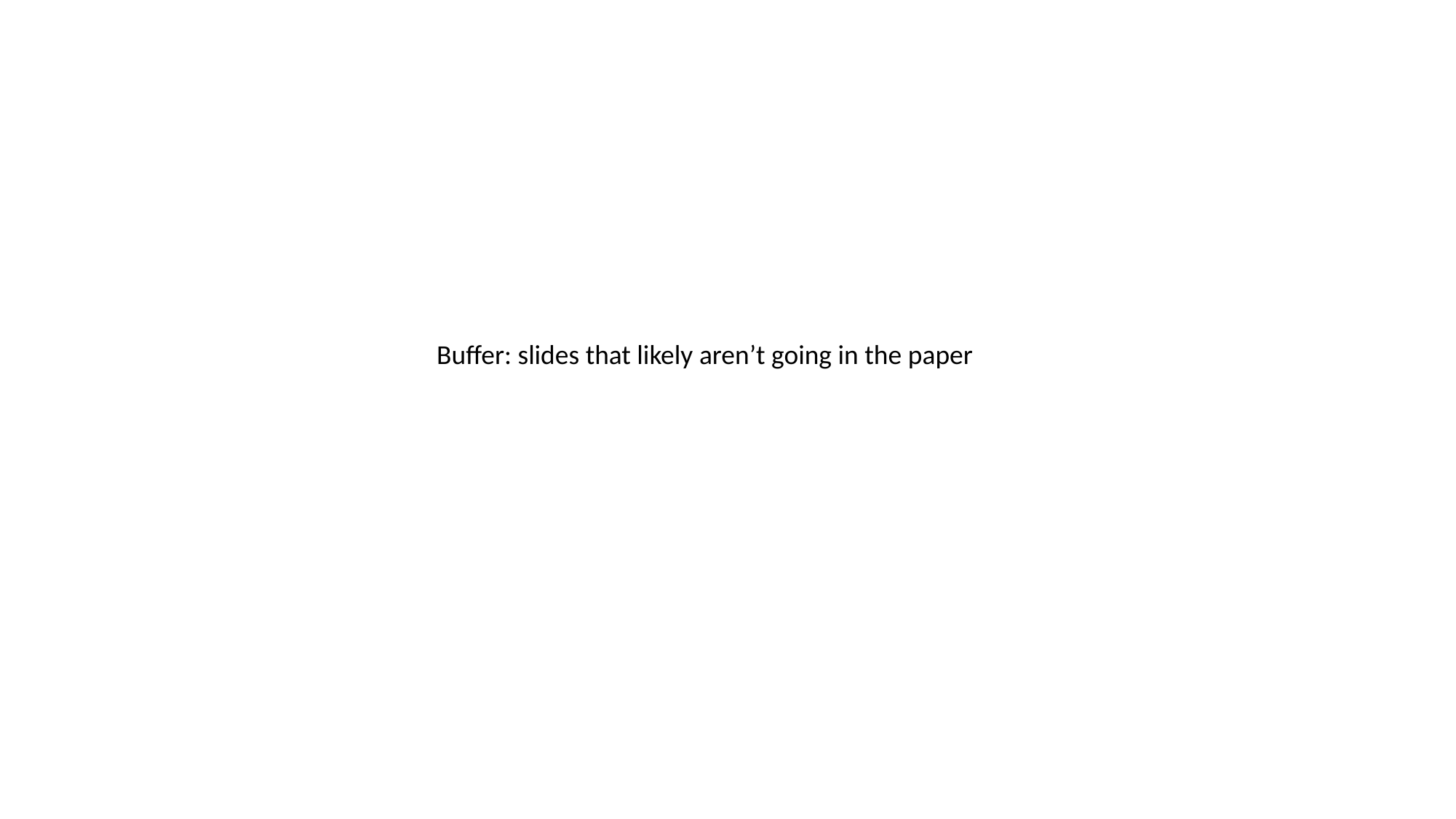

Buffer: slides that likely aren’t going in the paper